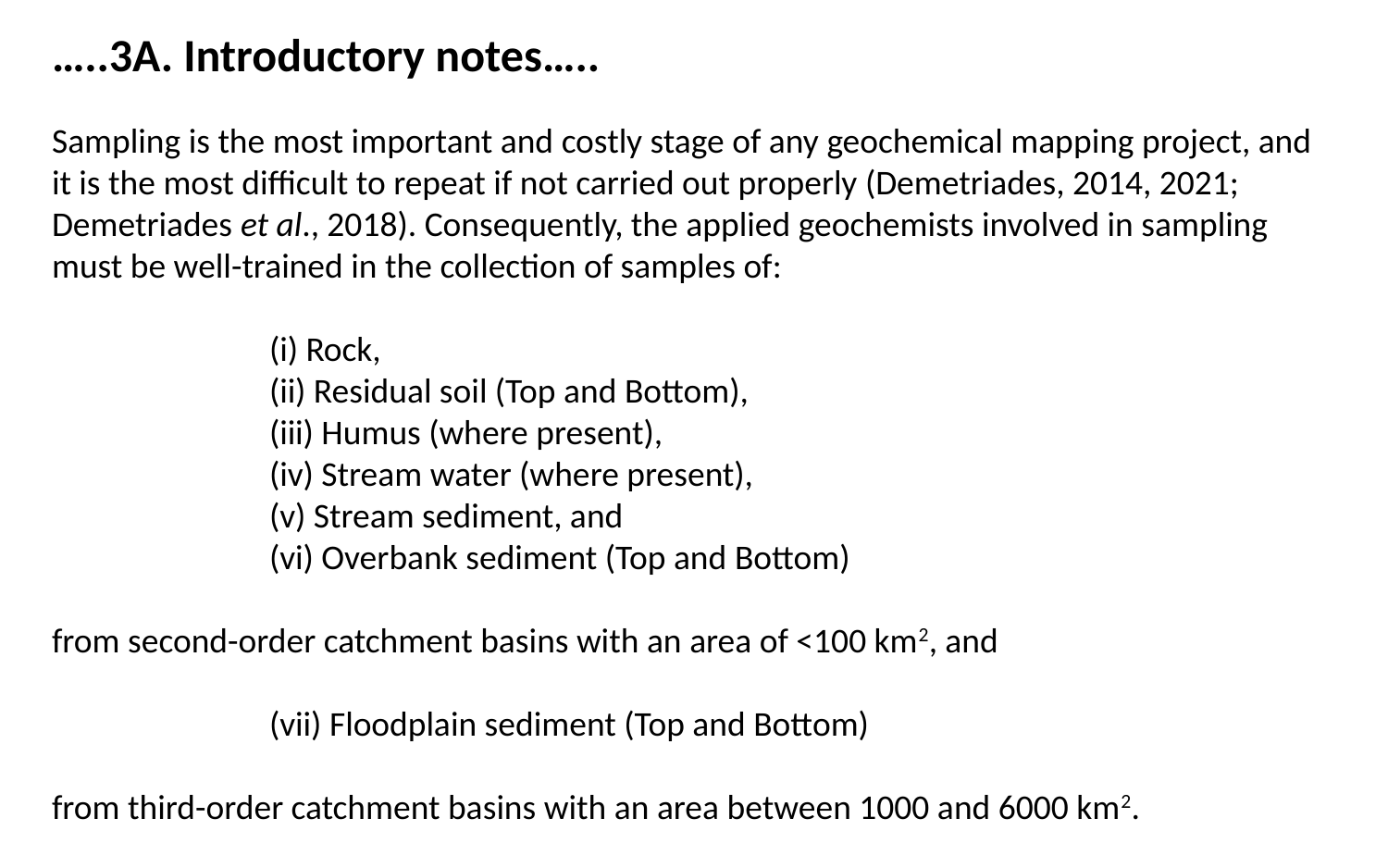

…..3A. Introductory notes…..
Sampling is the most important and costly stage of any geochemical mapping project, and it is the most difficult to repeat if not carried out properly (Demetriades, 2014, 2021; Demetriades et al., 2018). Consequently, the applied geochemists involved in sampling must be well-trained in the collection of samples of:

(i) Rock,
(ii) Residual soil (Top and Bottom),
(iii) Humus (where present),
(iv) Stream water (where present),
(v) Stream sediment, and
(vi) Overbank sediment (Top and Bottom)

from second-order catchment basins with an area of <100 km2, and

(vii) Floodplain sediment (Top and Bottom)

from third-order catchment basins with an area between 1000 and 6000 km2.